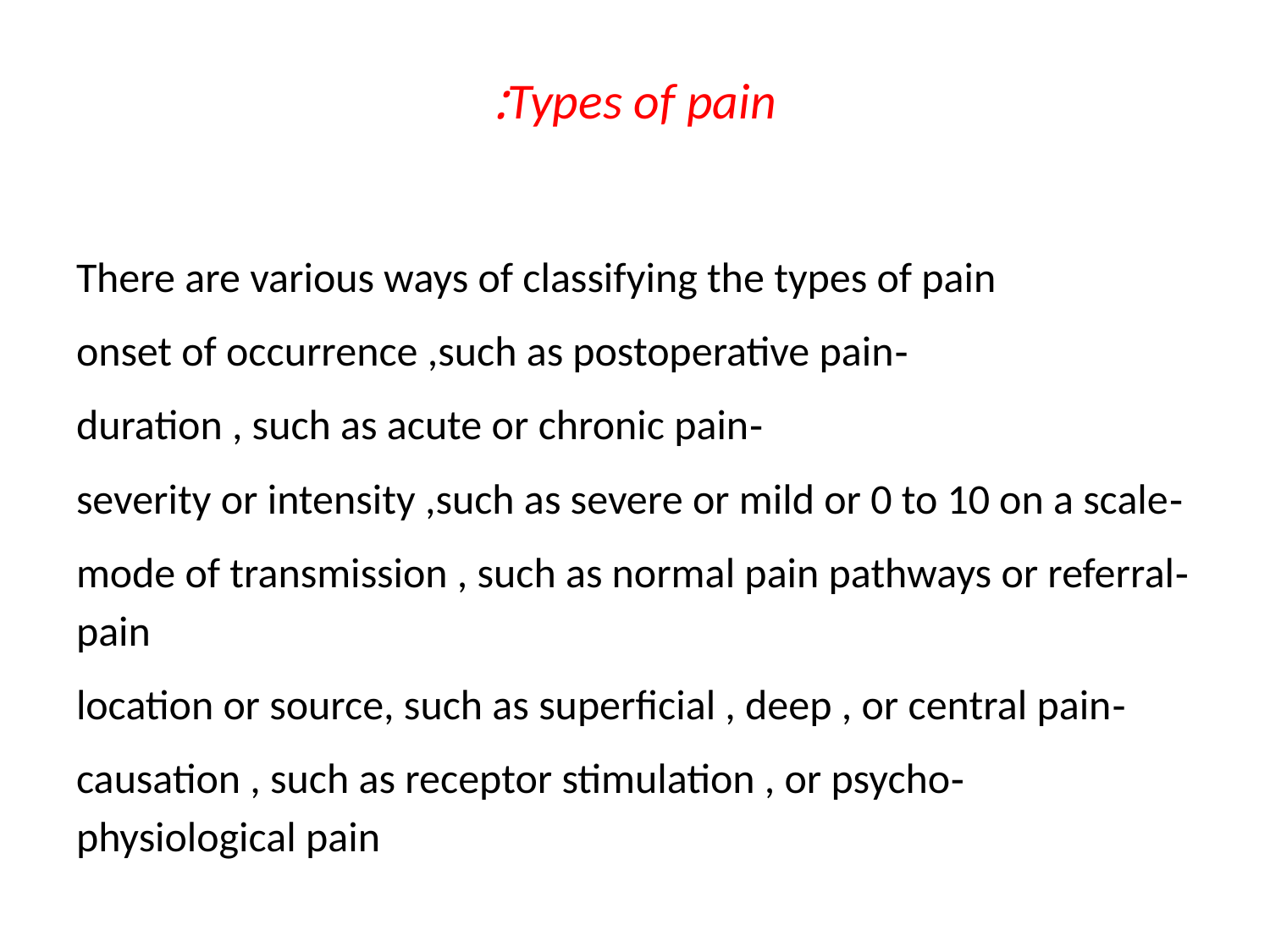

# Types of pain:
There are various ways of classifying the types of pain
-onset of occurrence ,such as postoperative pain
-duration , such as acute or chronic pain
-severity or intensity ,such as severe or mild or 0 to 10 on a scale
-mode of transmission , such as normal pain pathways or referral pain
-location or source, such as superficial , deep , or central pain
-causation , such as receptor stimulation , or psycho physiological pain